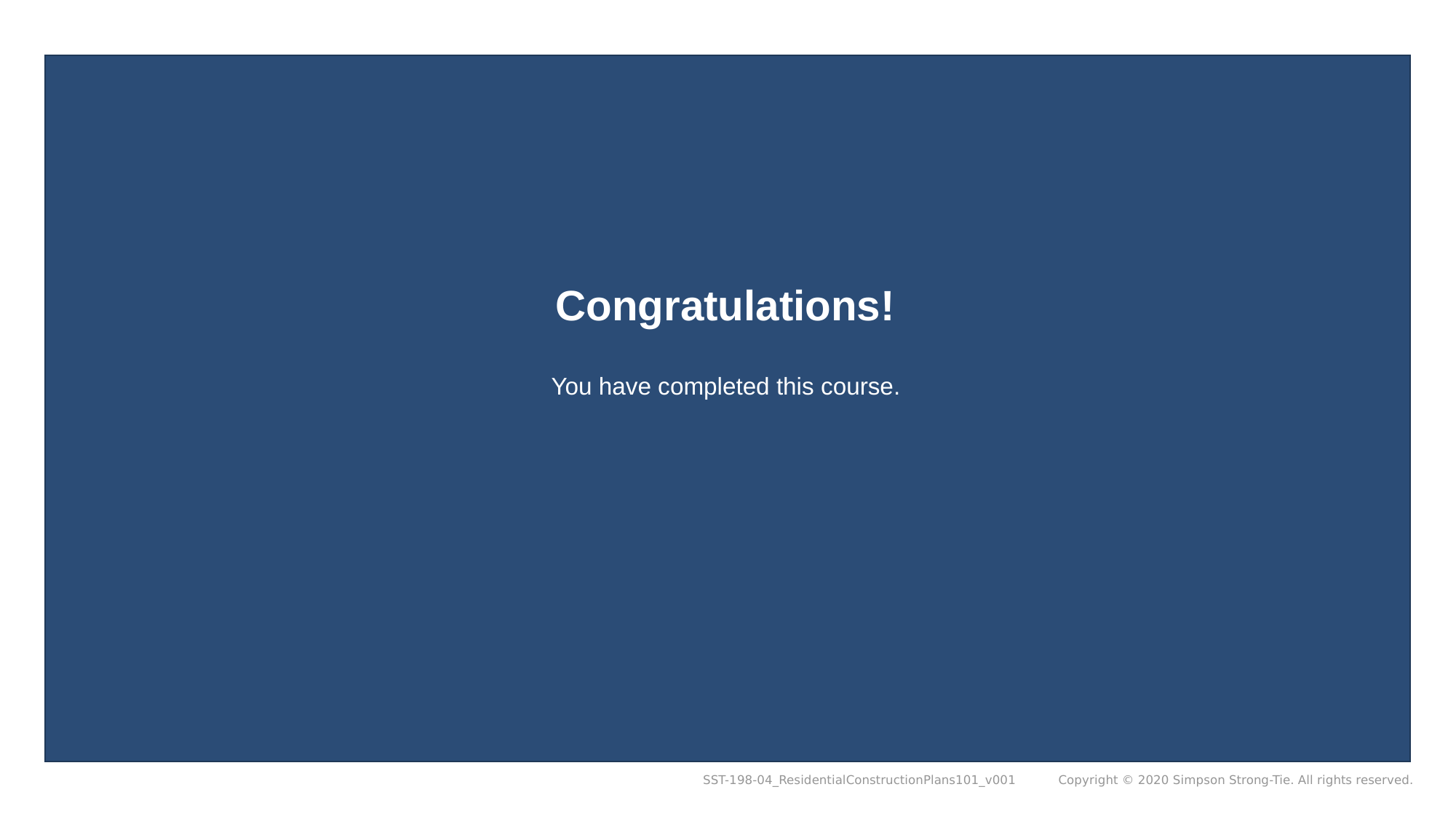

# Congratulations!
You have completed this course.
SST-198-04_ResidentialConstructionPlans101_v001           Copyright © 2020 Simpson Strong-Tie. All rights reserved.